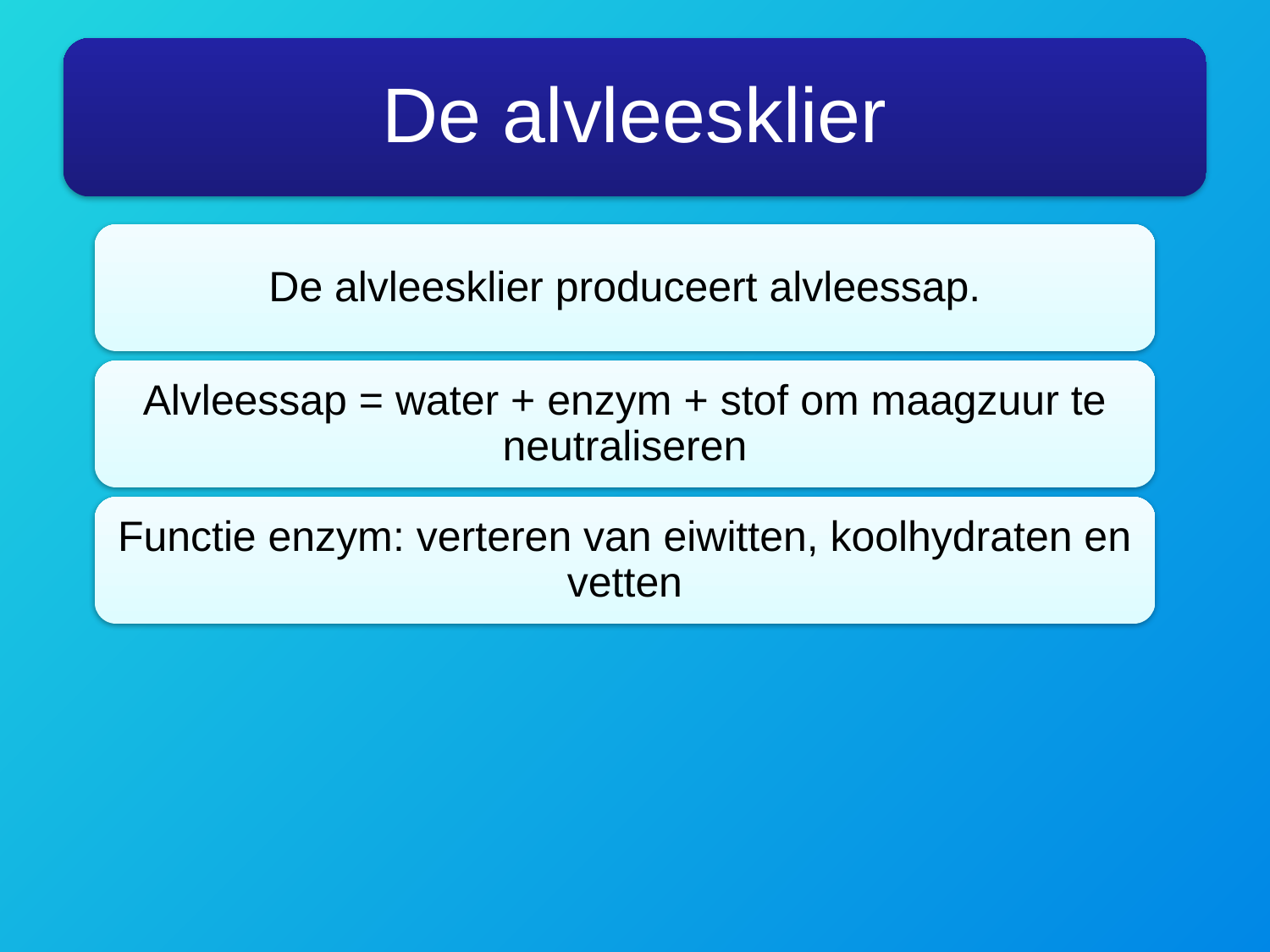

De alvleesklier
De alvleesklier produceert alvleessap.
Alvleessap = water + enzym + stof om maagzuur te neutraliseren
Functie enzym: verteren van eiwitten, koolhydraten en vetten